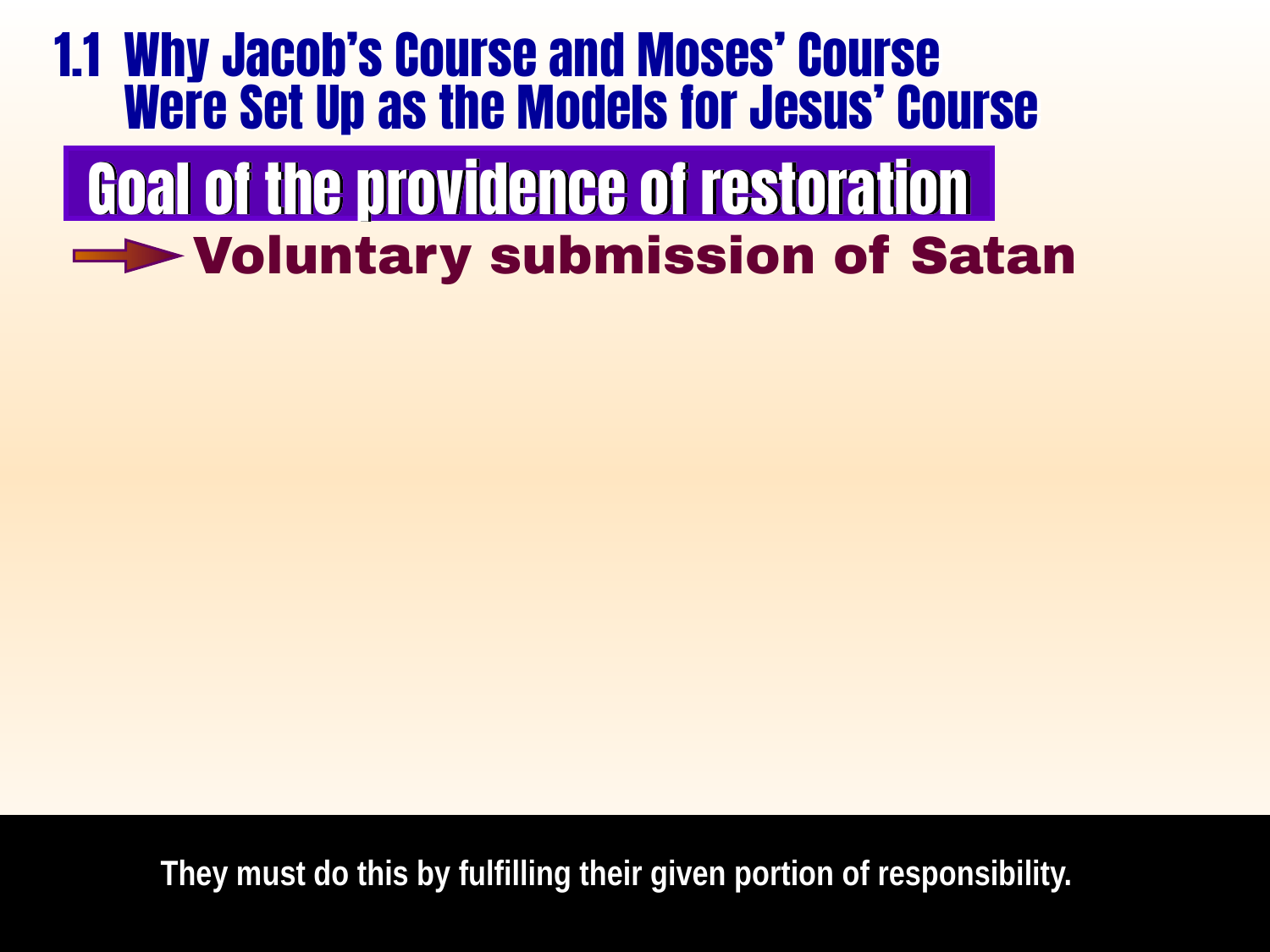

1.1  Why Jacob’s Course and Moses’ Course
Were Set Up as the Models for Jesus’ Course
Goal of the providence of restoration

Voluntary submission of Satan

They must do this by fulfilling their given portion of responsibility.